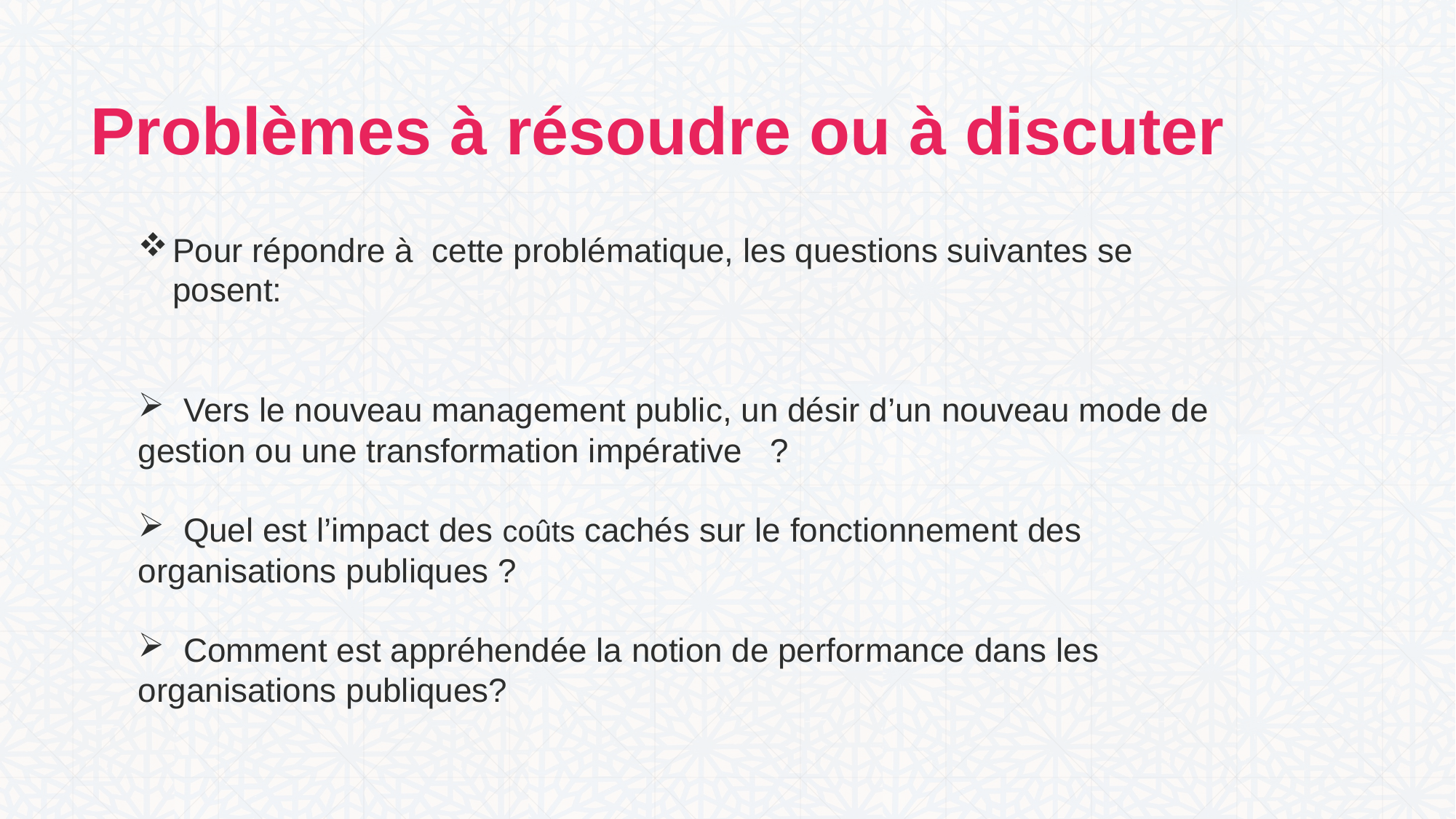

Problèmes à résoudre ou à discuter
Pour répondre à  cette problématique, les questions suivantes se posent:

  Vers le nouveau management public, un désir d’un nouveau mode de gestion ou une transformation impérative   ?

  Quel est l’impact des coûts cachés sur le fonctionnement des organisations publiques ?

  Comment est appréhendée la notion de performance dans les organisations publiques?

5